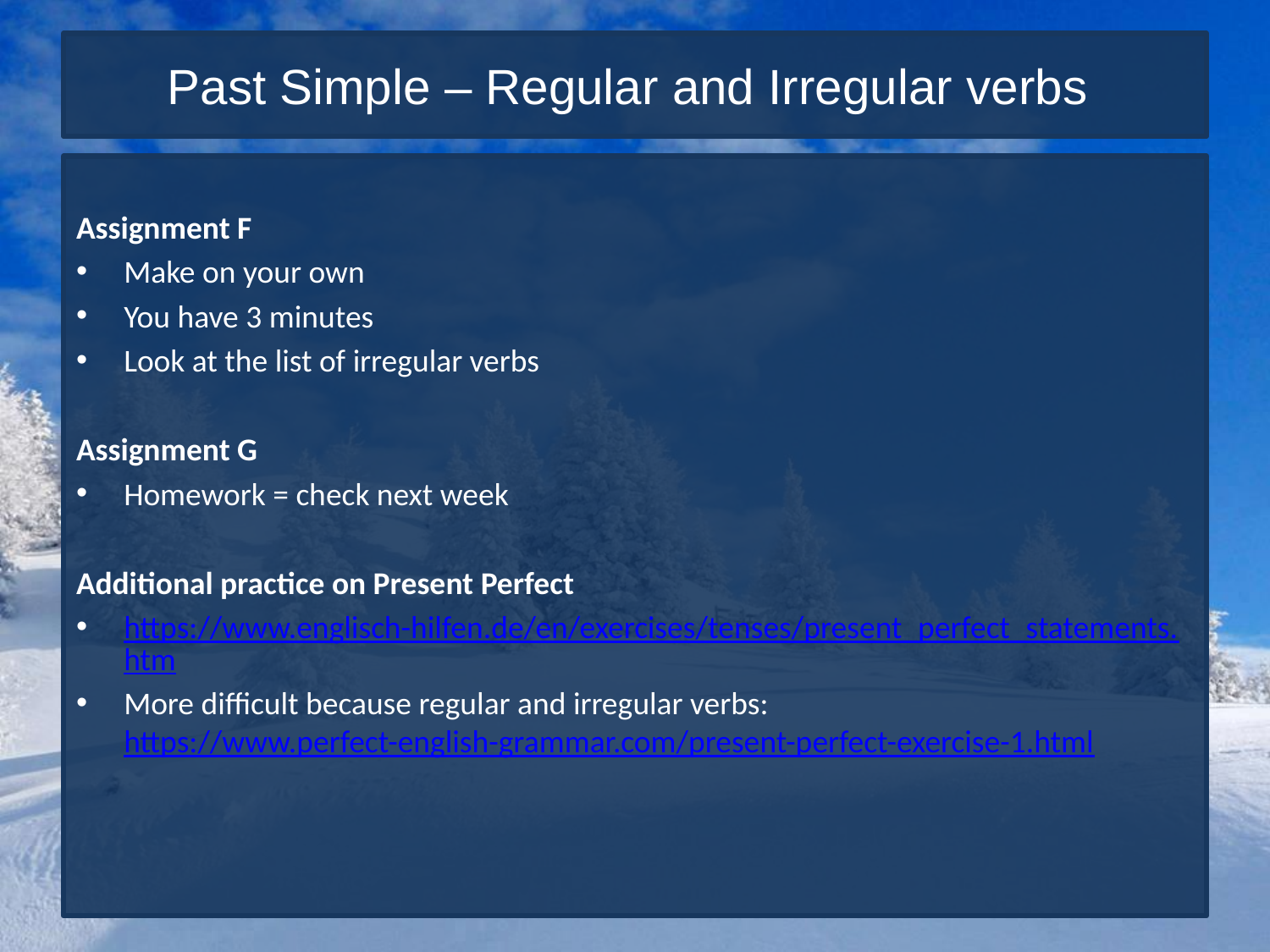

# Past Simple – Regular and Irregular verbs

Assignment F
Make on your own
You have 3 minutes
Look at the list of irregular verbs

Assignment G
Homework = check next week

Additional practice on Present Perfect
https://www.englisch-hilfen.de/en/exercises/tenses/present_perfect_statements.htm
More difficult because regular and irregular verbs: https://www.perfect-english-grammar.com/present-perfect-exercise-1.html